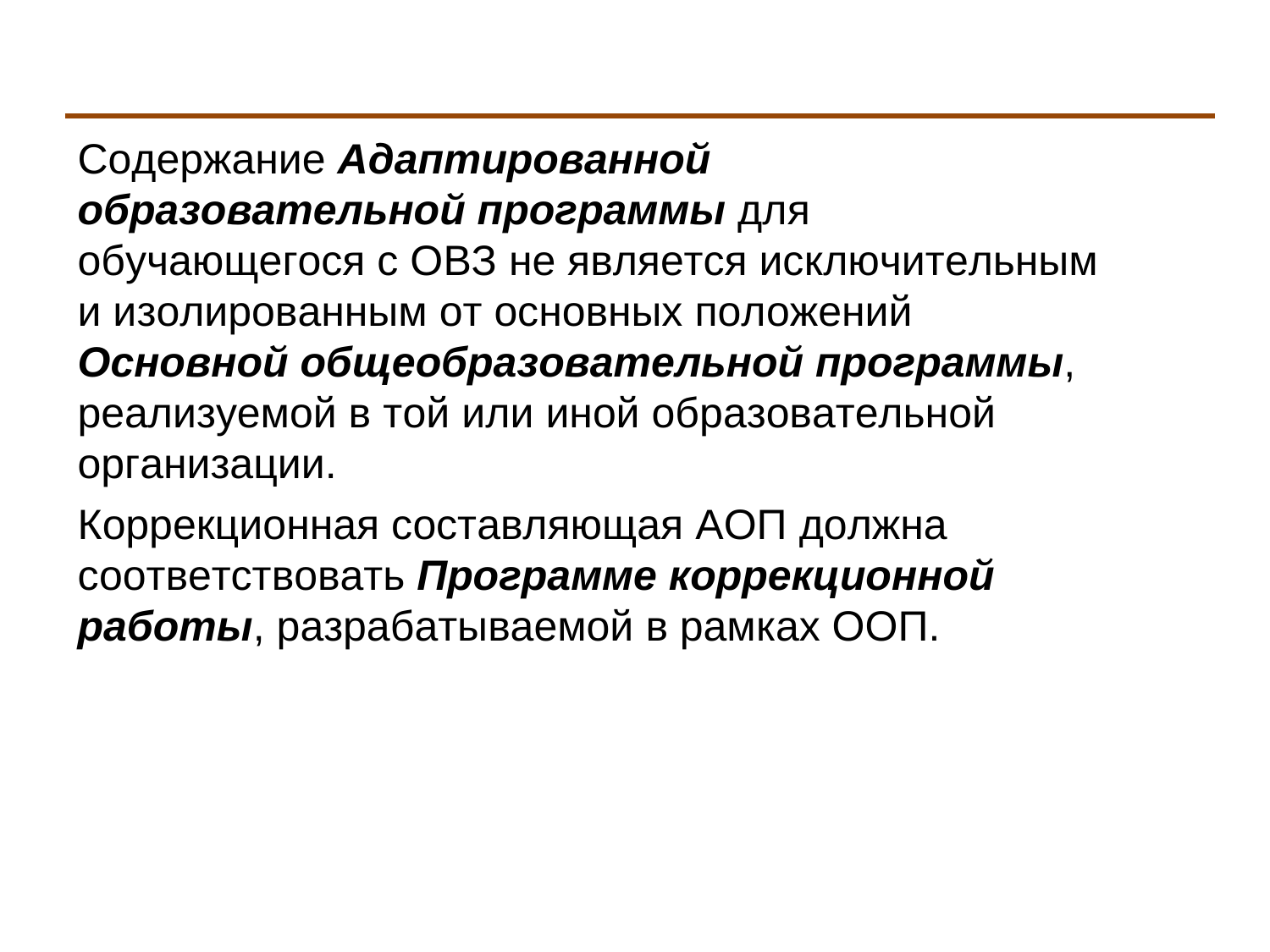

Содержание Адаптированной образовательной программы для обучающегося с ОВЗ не является исключительным и изолированным от основных положений Основной общеобразовательной программы, реализуемой в той или иной образовательной организации.
Коррекционная составляющая АОП должна соответствовать Программе коррекционной работы, разрабатываемой в рамках ООП.